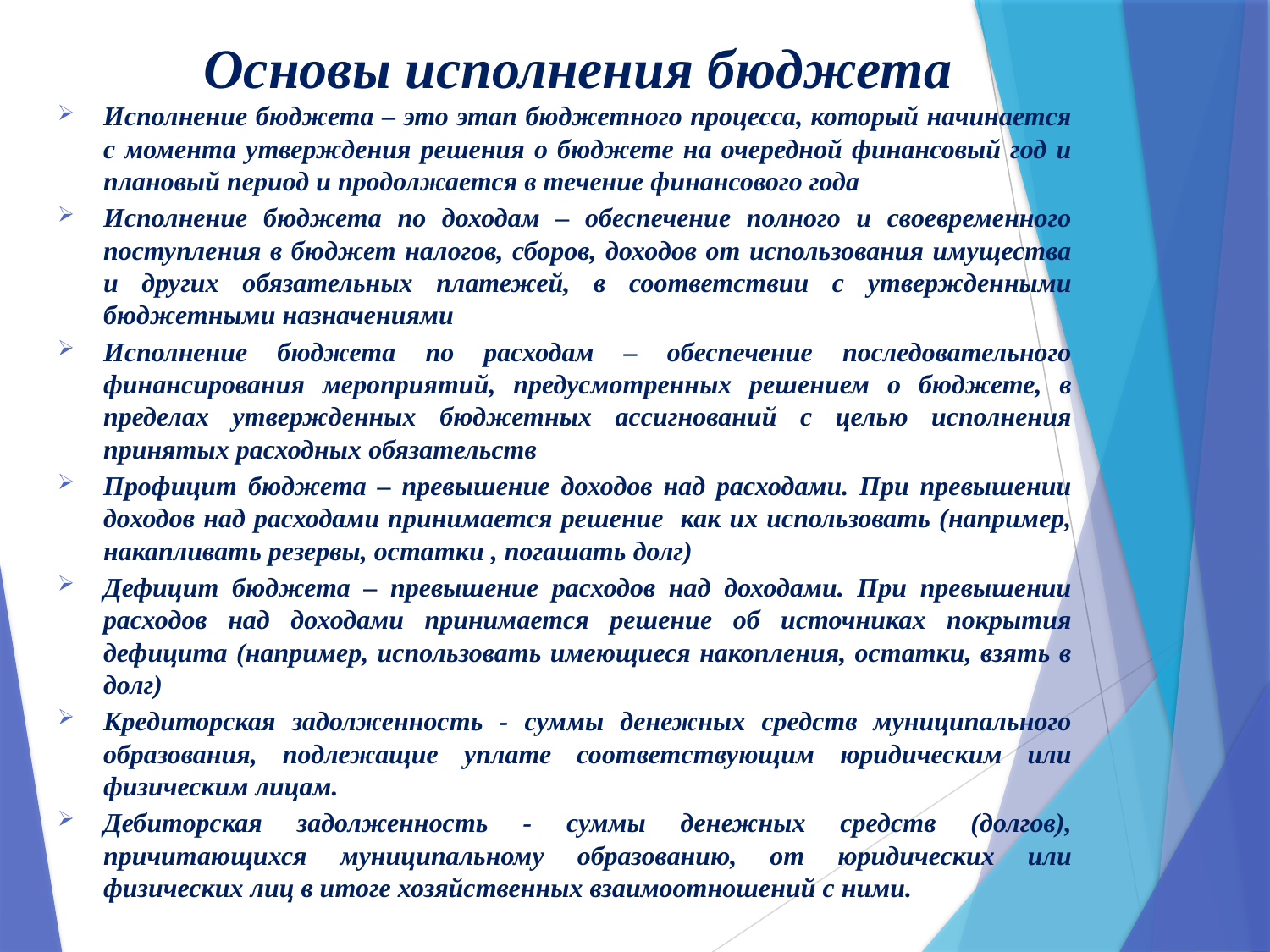

# Основы исполнения бюджета

Исполнение бюджета – это этап бюджетного процесса, который начинается с момента утверждения решения о бюджете на очередной финансовый год и плановый период и продолжается в течение финансового года
Исполнение бюджета по доходам – обеспечение полного и своевременного поступления в бюджет налогов, сборов, доходов от использования имущества и других обязательных платежей, в соответствии с утвержденными бюджетными назначениями
Исполнение бюджета по расходам – обеспечение последовательного финансирования мероприятий, предусмотренных решением о бюджете, в пределах утвержденных бюджетных ассигнований с целью исполнения принятых расходных обязательств
Профицит бюджета – превышение доходов над расходами. При превышении доходов над расходами принимается решение  как их использовать (например, накапливать резервы, остатки , погашать долг)
Дефицит бюджета – превышение расходов над доходами. При превышении расходов над доходами принимается решение об источниках покрытия дефицита (например, использовать имеющиеся накопления, остатки, взять в долг)
Кредиторская задолженность - суммы денежных средств муниципального образования, подлежащие уплате соответствующим юридическим или физическим лицам.
Дебиторская задолженность - суммы денежных средств (долгов), причитающихся муниципальному образованию, от юридических или физических лиц в итоге хозяйственных взаимоотношений с ними.